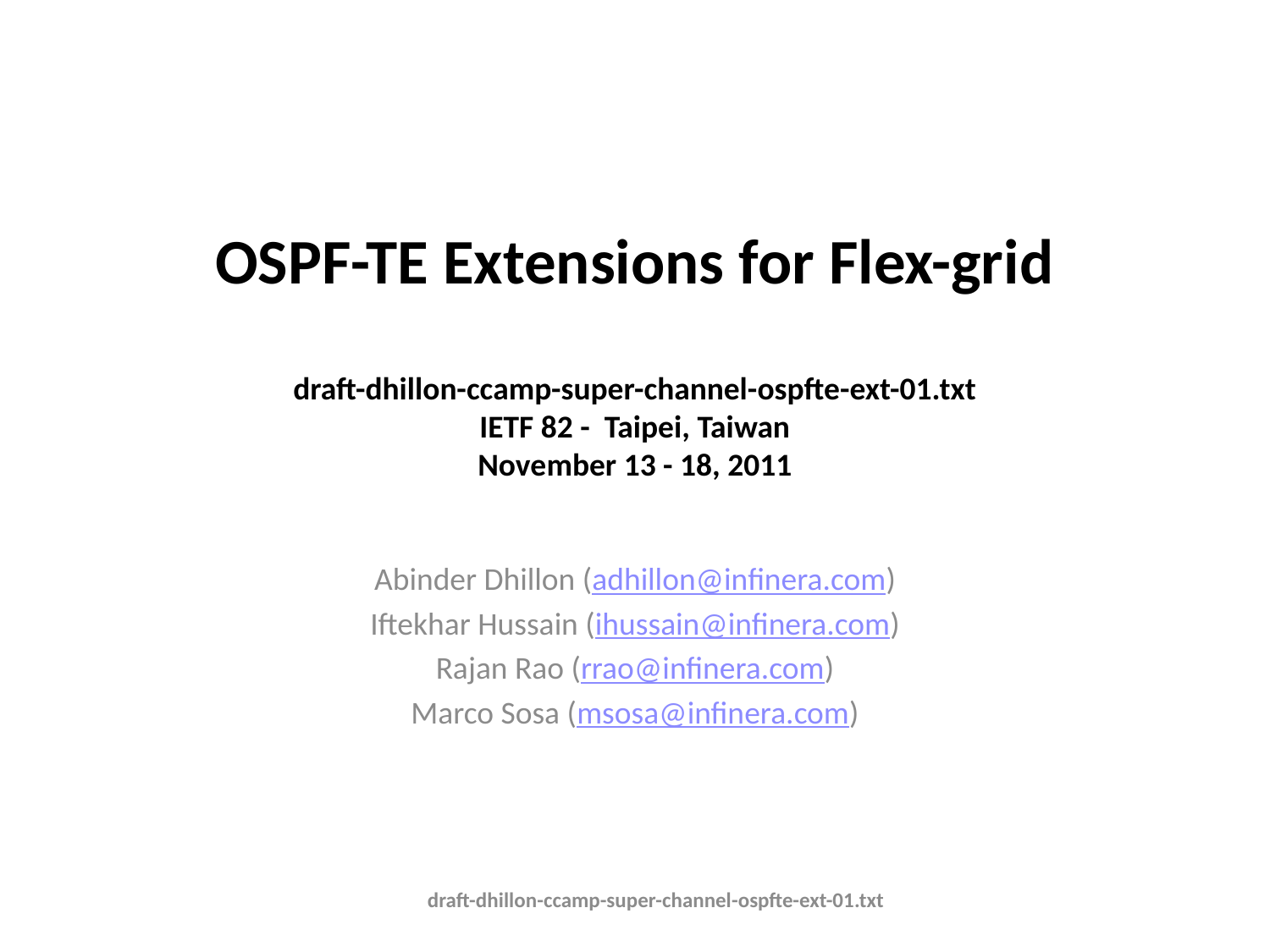

# OSPF-TE Extensions for Flex-grid
draft-dhillon-ccamp-super-channel-ospfte-ext-01.txt
IETF 82 -  Taipei, Taiwan
November 13 - 18, 2011
Abinder Dhillon (adhillon@infinera.com)
Iftekhar Hussain (ihussain@infinera.com)
Rajan Rao (rrao@infinera.com)
Marco Sosa (msosa@infinera.com)

draft-dhillon-ccamp-super-channel-ospfte-ext-01.txt